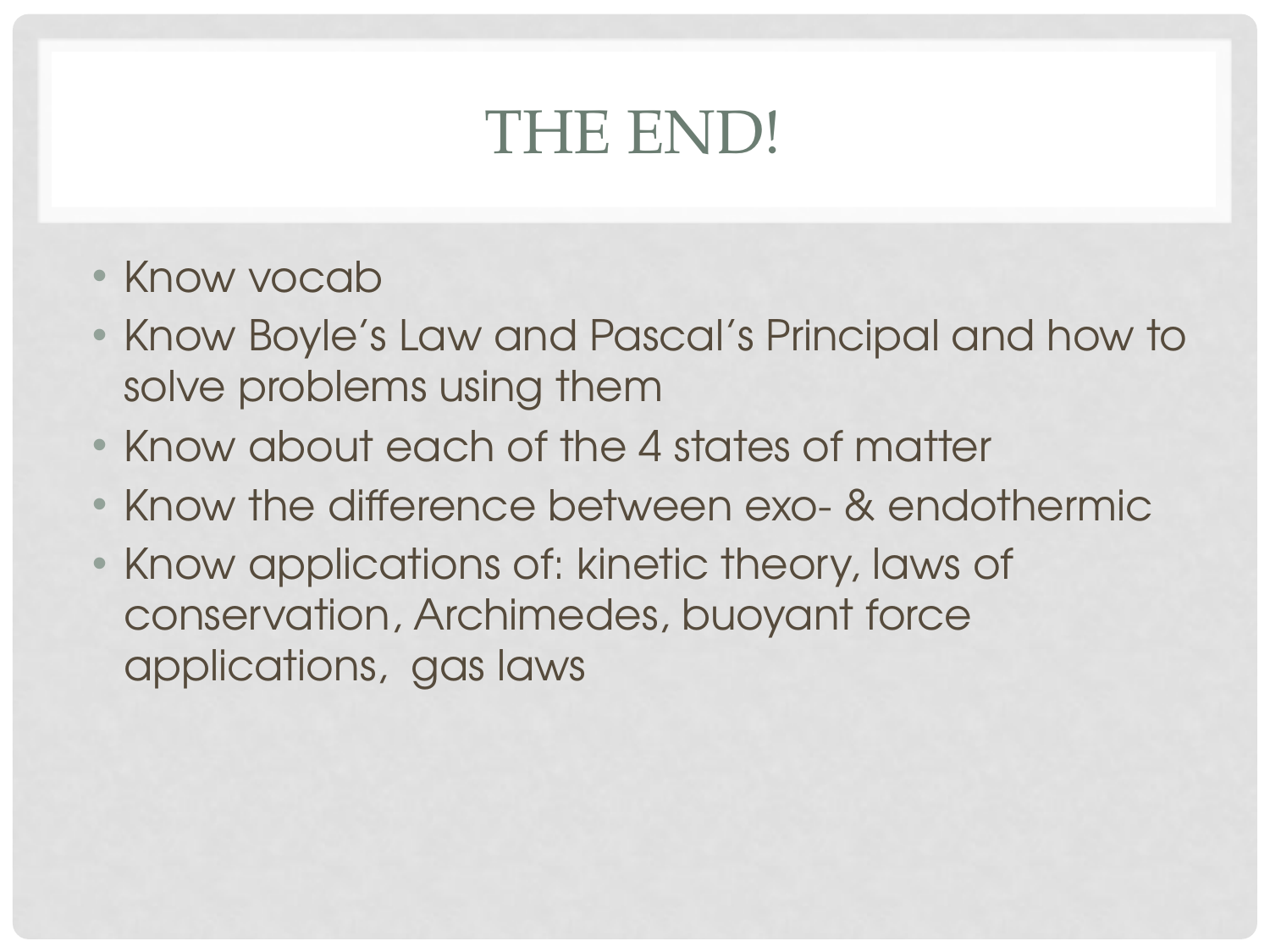

# The End!
Know vocab
Know Boyle’s Law and Pascal’s Principal and how to solve problems using them
Know about each of the 4 states of matter
Know the difference between exo- & endothermic
Know applications of: kinetic theory, laws of conservation, Archimedes, buoyant force applications,  gas laws